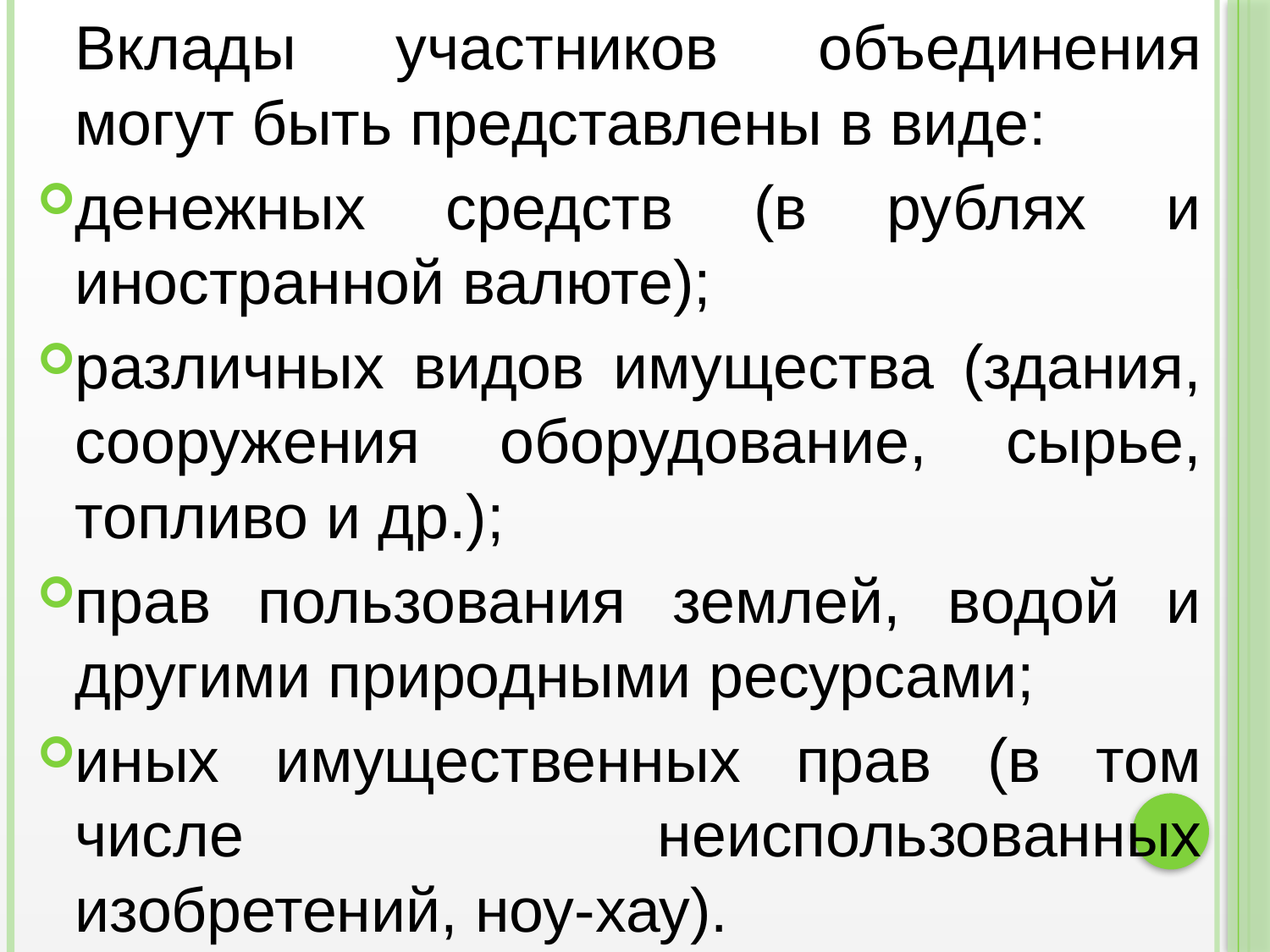

Вклады участников объединения могут быть представлены в виде:
денежных средств (в рублях и иностранной валюте);
различных видов имущества (здания, сооружения оборудование, сырье, топливо и др.);
прав пользования землей, водой и другими природными ресурсами;
иных имущественных прав (в том числе неиспользованных изобретений, ноу-хау).